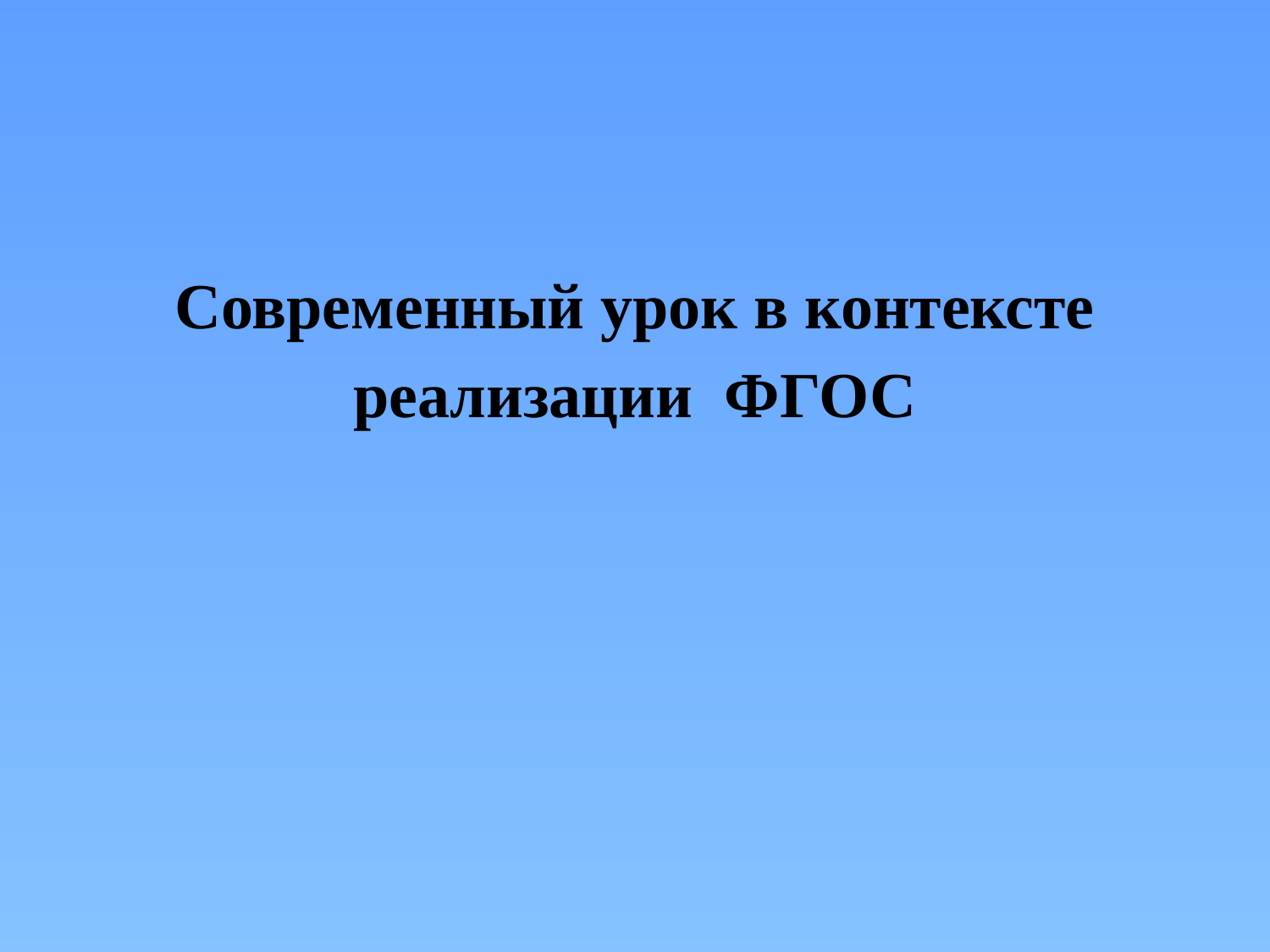

# Современный урок в контексте реализации  ФГОС